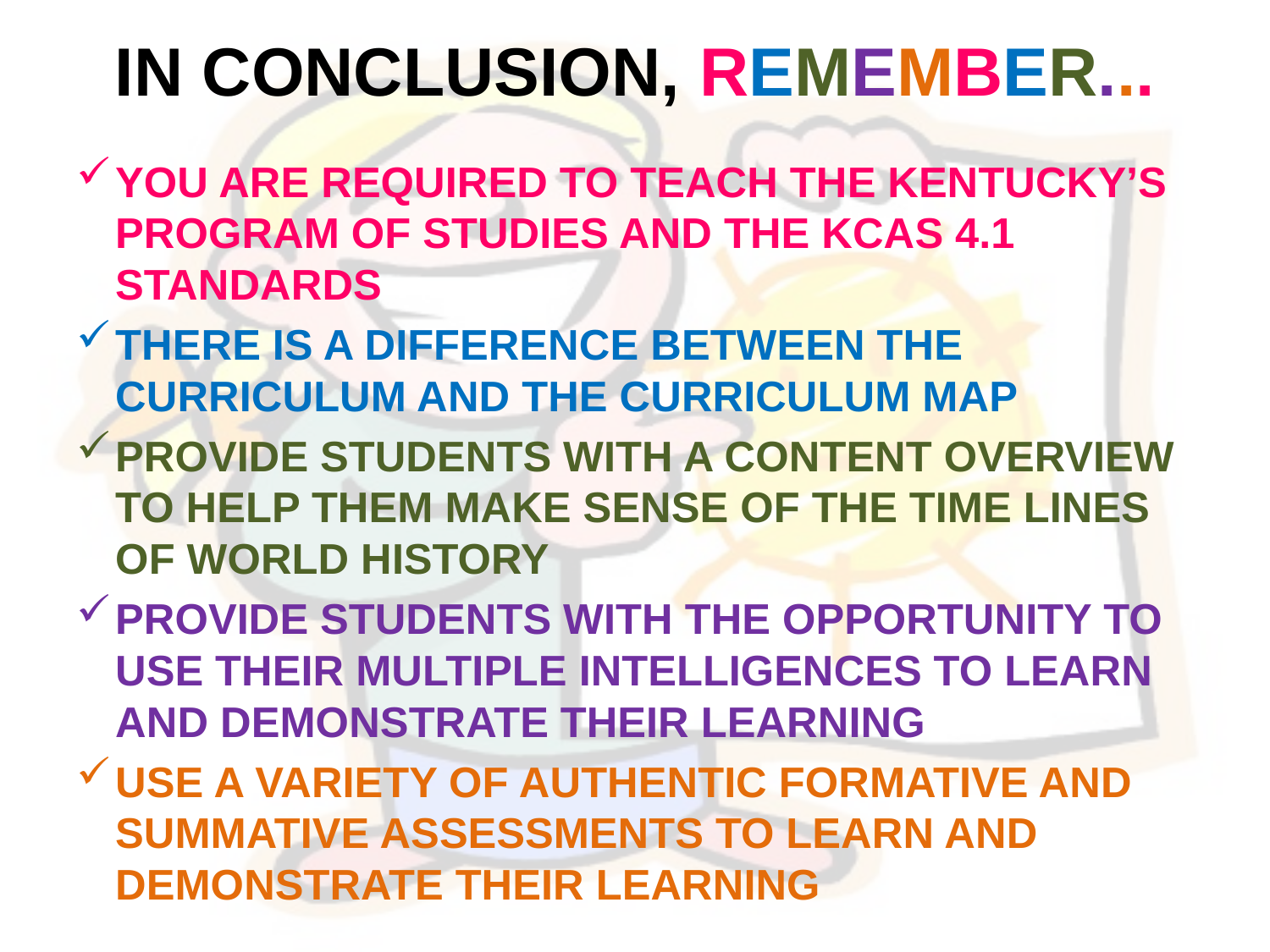

# In Conclusion, Remember...
You are required to teach the Kentucky’s Program of Studies and the KCAS 4.1 Standards
There is a difference between the curriculum and the curriculum map
Provide students with a content overview to help them make sense of the time lines of world history
Provide students with the opportunity to use their multiple intelligences to learn and demonstrate their learning
Use a variety of authentic formative and summative assessments to learn and demonstrate their learning